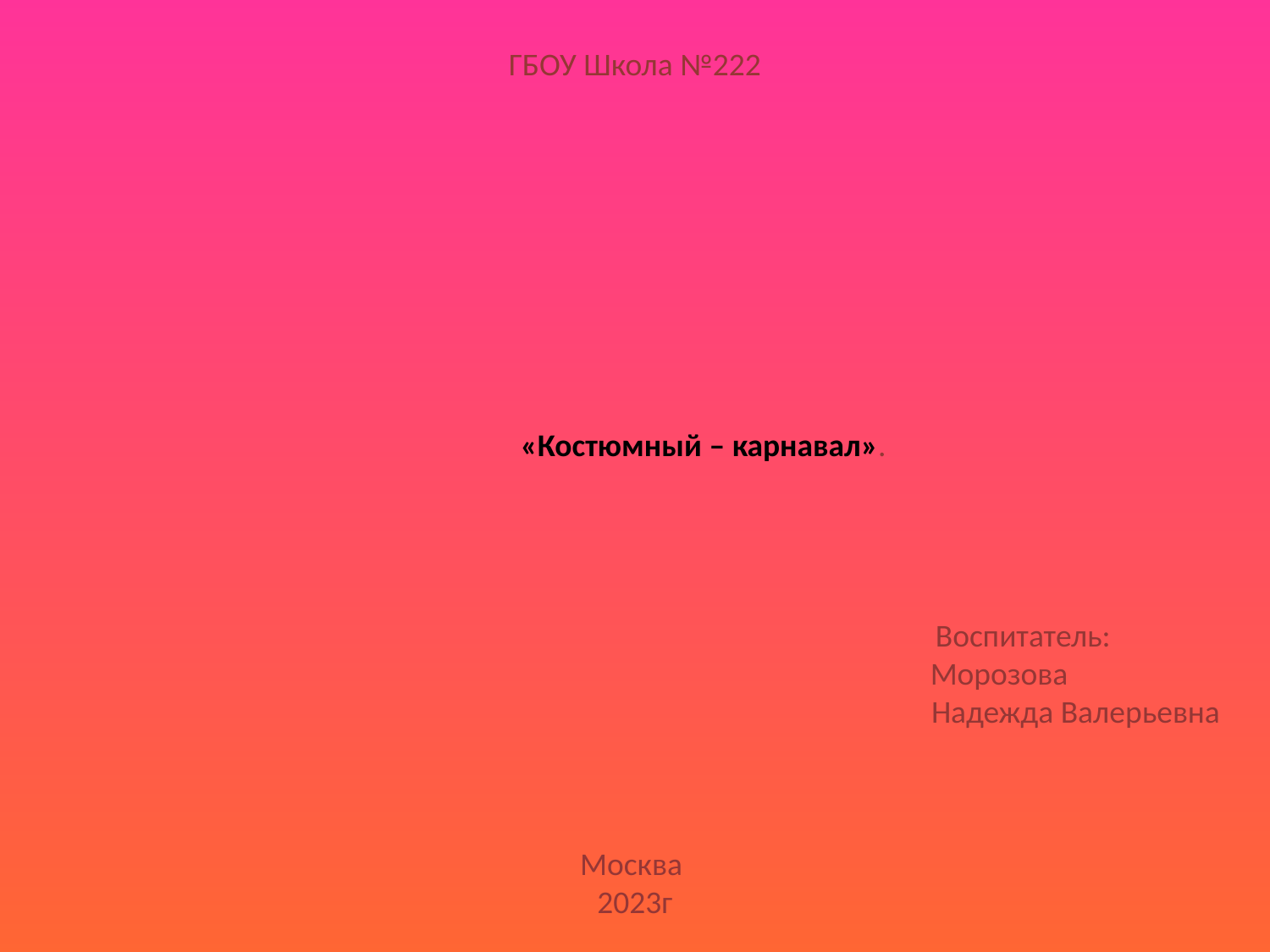

ГБОУ Школа №222

				«Костюмный – карнавал».

	 			   		  Воспитатель:
					              Морозова
							Надежда Валерьевна

Москва
2023г